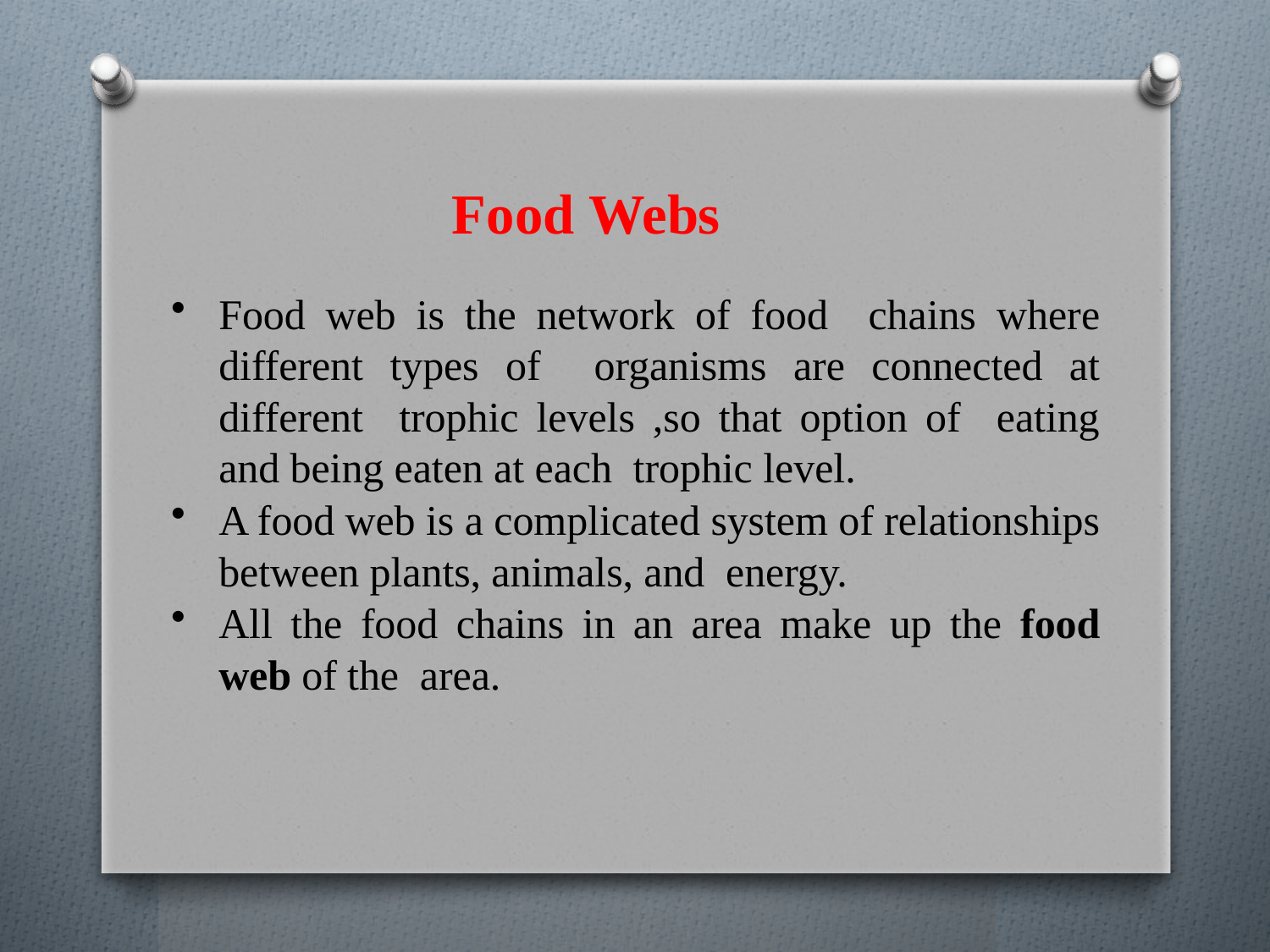

Food Webs
Food web is the network of food  chains where different types of  organisms are connected at different  trophic levels ,so that option of  eating and being eaten at each  trophic level.
A food web is a complicated system of relationships between plants, animals, and  energy.
All the food chains in an area make up the food web of the  area.